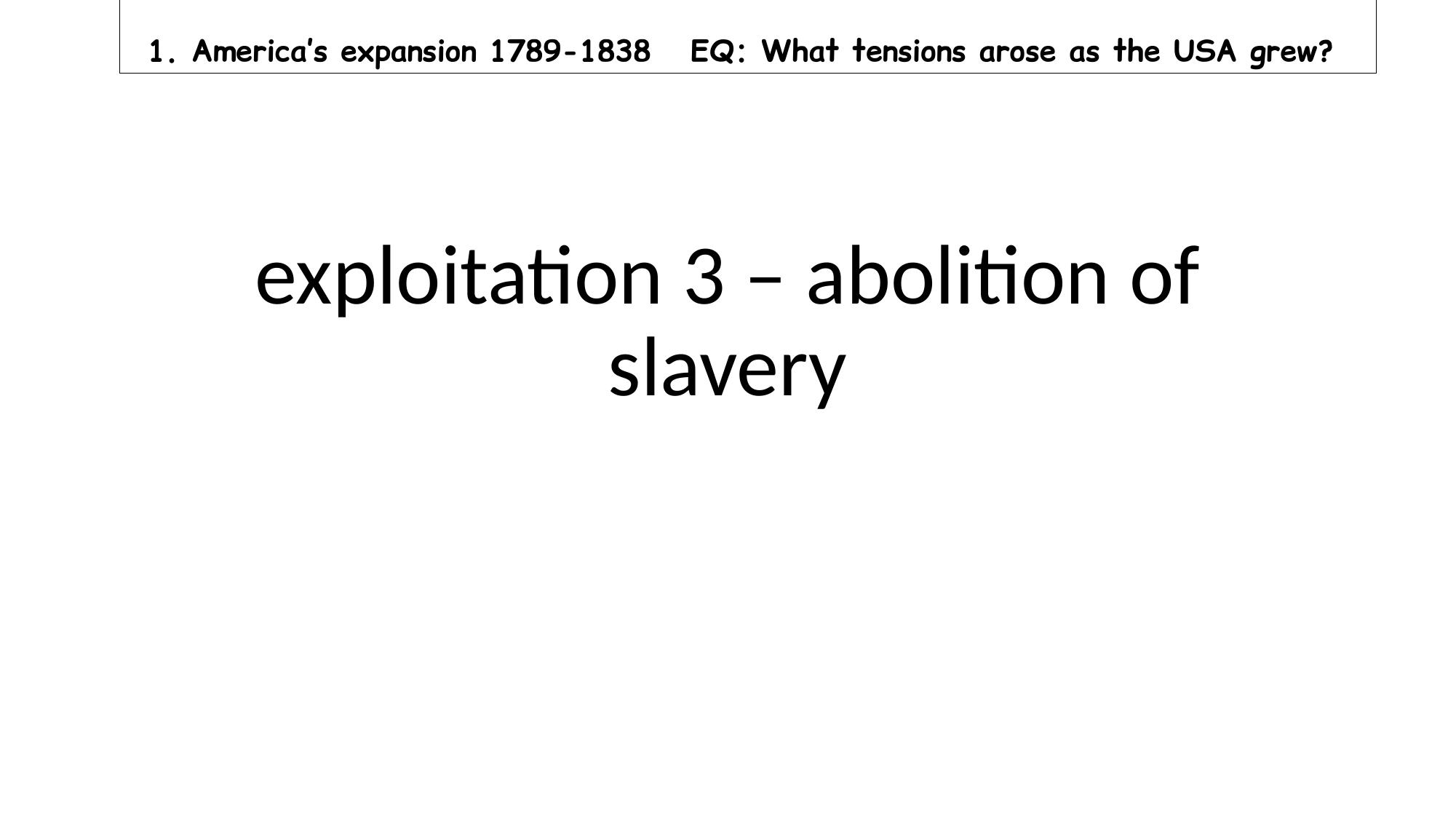

1. America’s expansion 1789-1838   EQ: What tensions arose as the USA grew?
# exploitation 3 – abolition of slavery